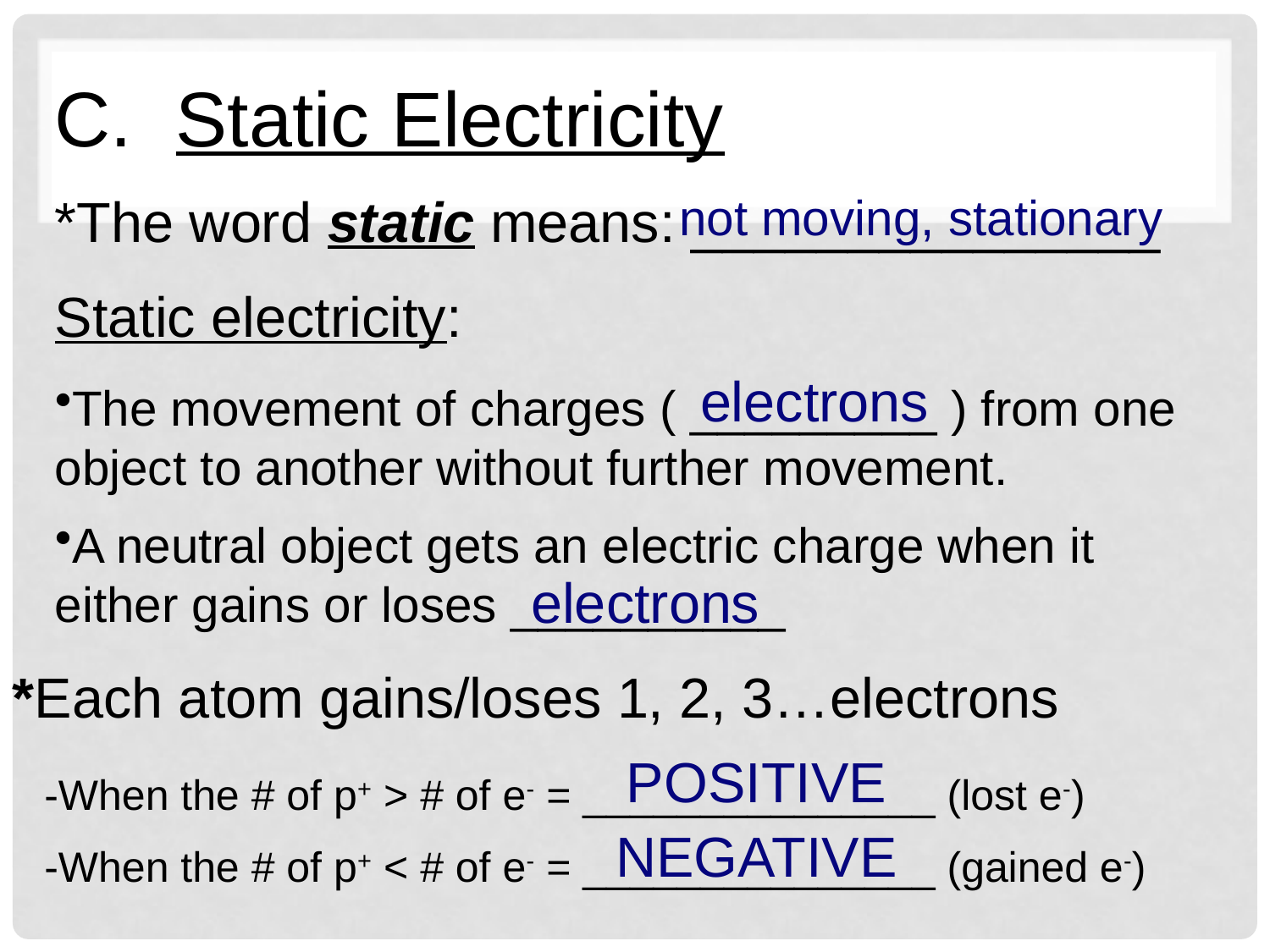

C.  Static Electricity
*The word static means: _______________
not moving, stationary
Static electricity:
electrons
The movement of charges ( _________ ) from one object to another without further movement.
A neutral object gets an electric charge when it either gains or loses __________
electrons
*Each atom gains/loses 1, 2, 3…electrons
POSITIVE
-When the # of p+ > # of e- = _______________ (lost e-)
-When the # of p+ < # of e- = _______________ (gained e-)

NEGATIVE